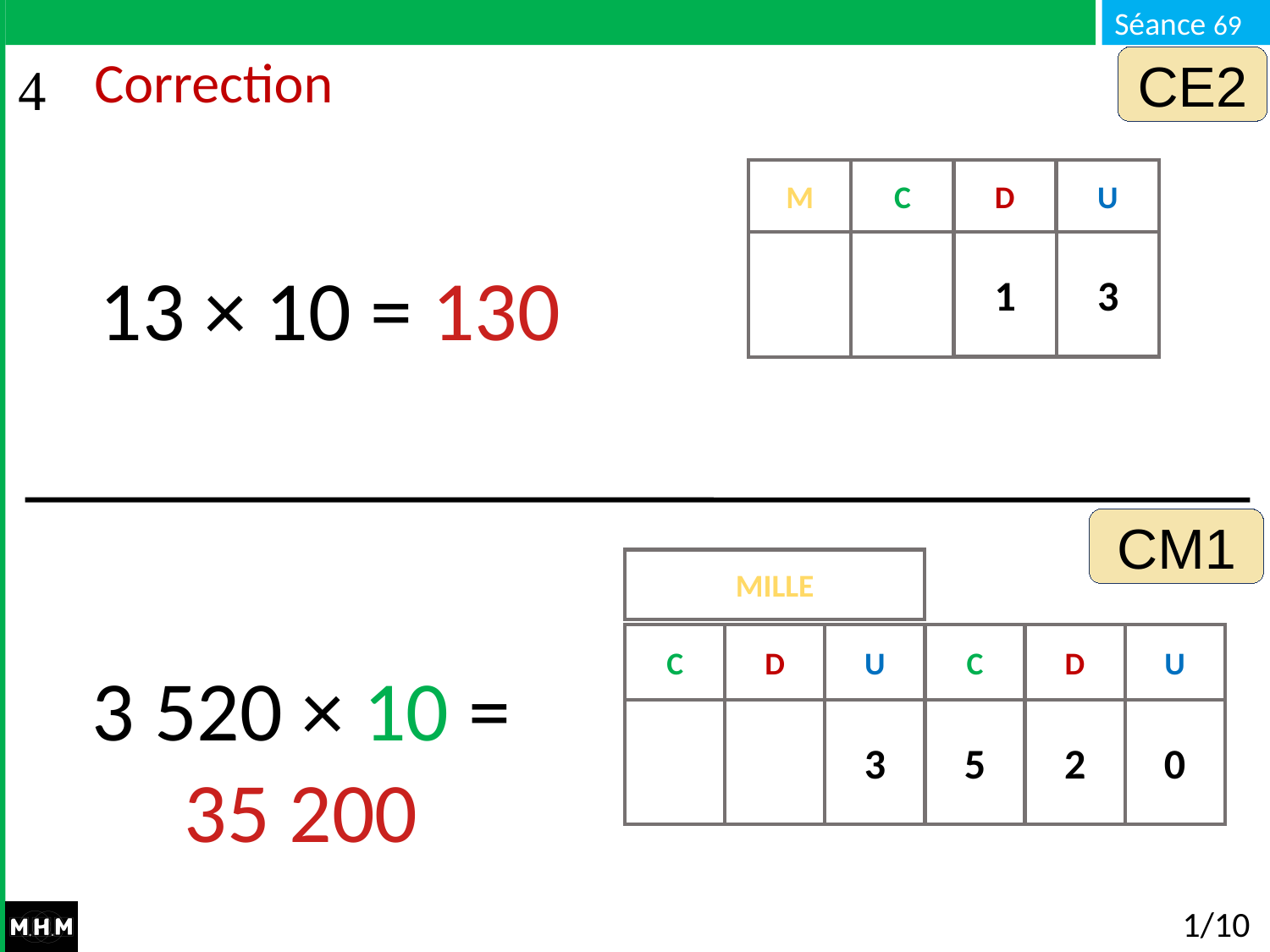

CE2
# Correction
M
C
D
U
1
3

0
0
13 × 10 = 130

CM1
MILLE
C
D
U
C
D
U
3 520 × 10 = 35 200

3
5

2
0
0
0
0
1/10